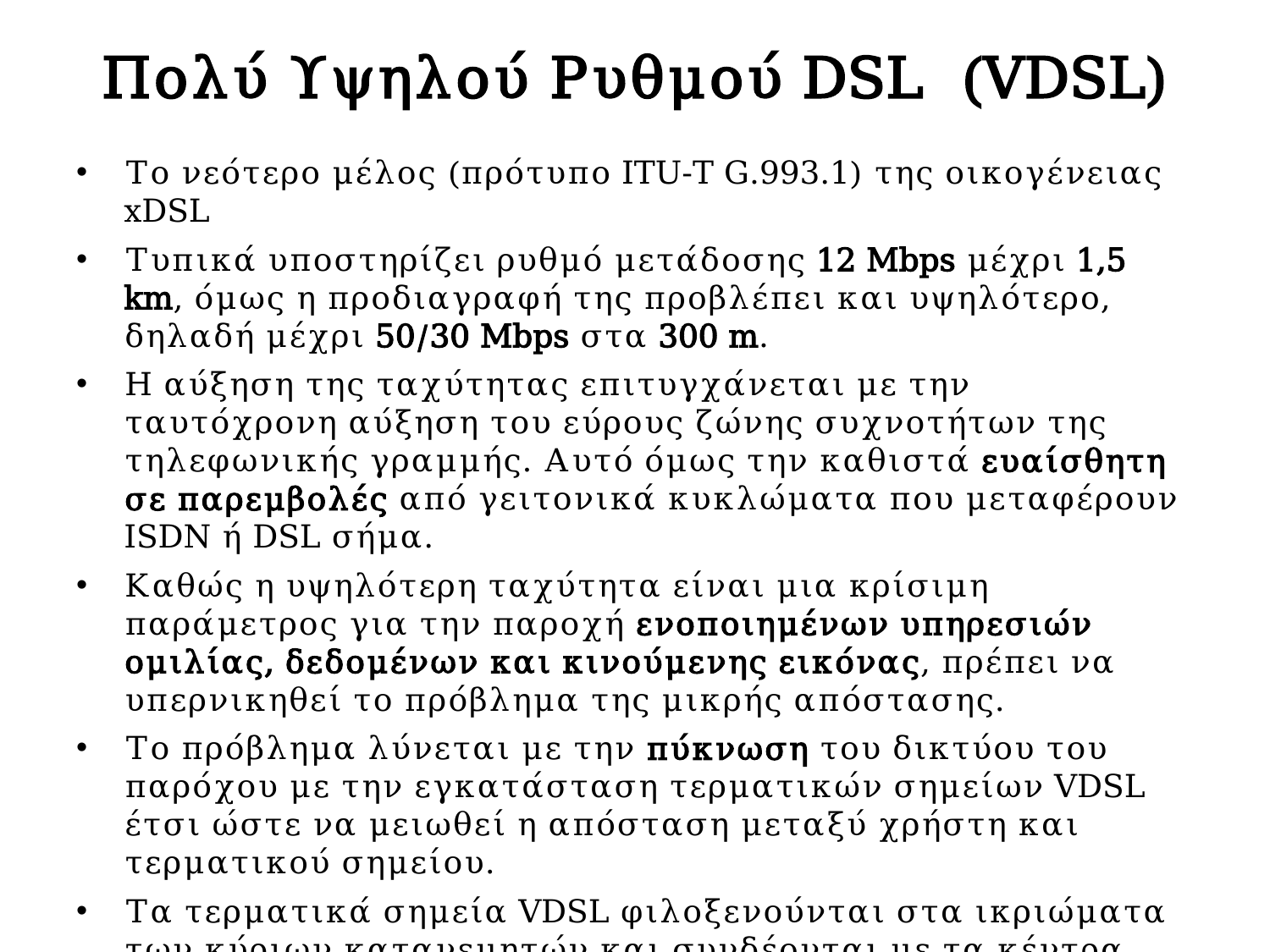

# Πολύ Υψηλού Ρυθμού DSL  (VDSL)
Το νεότερο μέλος (πρότυπο ITU-T G.993.1) της οικογένειας xDSL
Τυπικά υποστηρίζει ρυθμό μετάδοσης 12 Mbps μέχρι 1,5 km, όμως η προδιαγραφή της προβλέπει και υψηλότερο, δηλαδή μέχρι 50/30 Mbps στα 300 m.
Η αύξηση της ταχύτητας επιτυγχάνεται με την ταυτόχρονη αύξηση του εύρους ζώνης συχνοτήτων της τηλεφωνικής γραμμής. Αυτό όμως την καθιστά ευαίσθητη σε παρεμβολές από γειτονικά κυκλώματα που μεταφέρουν ISDN ή DSL σήμα.
Καθώς η υψηλότερη ταχύτητα είναι μια κρίσιμη παράμετρος για την παροχή ενοποιημένων υπηρεσιών ομιλίας, δεδομένων και κινούμενης εικόνας, πρέπει να υπερνικηθεί το πρόβλημα της μικρής απόστασης.
Το πρόβλημα λύνεται με την πύκνωση του δικτύου του παρόχου με την εγκατάσταση τερματικών σημείων VDSL έτσι ώστε να μειωθεί η απόσταση μεταξύ χρήστη και τερματικού σημείου.
Τα τερματικά σημεία VDSL φιλοξενούνται στα ικριώματα των κύριων κατανεμητών και συνδέονται με τα κέντρα του παρόχου μέσω της υποδομής οπτικών ινών.